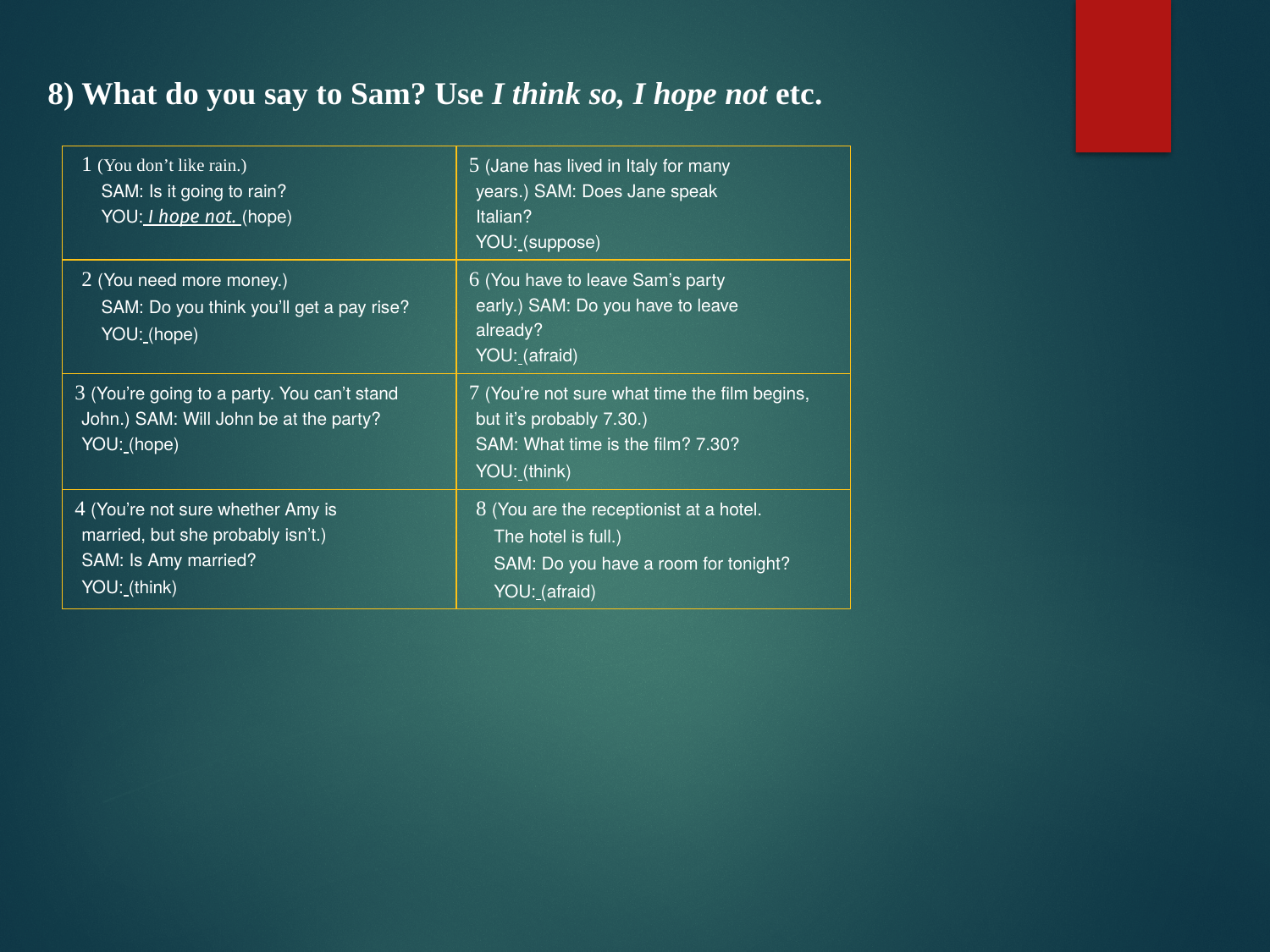

8) What do you say to Sam? Use I think so, I hope not etc.

| 1 (You don’t like rain.) SaM: Is it going to rain? YOU: I hope not. (hope) | 5 (Jane has lived in Italy for many years.) SaM: Does Jane speak Italian? YOU: (suppose) |
| --- | --- |
| 2 (You need more money.) SaM: Do you think you’ll get a pay rise? YOU: (hope) | 6 (You have to leave Sam’s party early.) SaM: Do you have to leave already? YOU: (afraid) |
| 3 (You’re going to a party. You can’t stand John.) SaM: Will John be at the party? YOU: (hope) | 7 (You’re not sure what time the film begins, but it’s probably 7.30.) SaM: What time is the film? 7.30? YOU: (think) |
| 4 (You’re not sure whether Amy is married, but she probably isn’t.) SaM: Is Amy married? YOU: (think) | 8 (You are the receptionist at a hotel. The hotel is full.) SaM: Do you have a room for tonight? YOU: (afraid) |